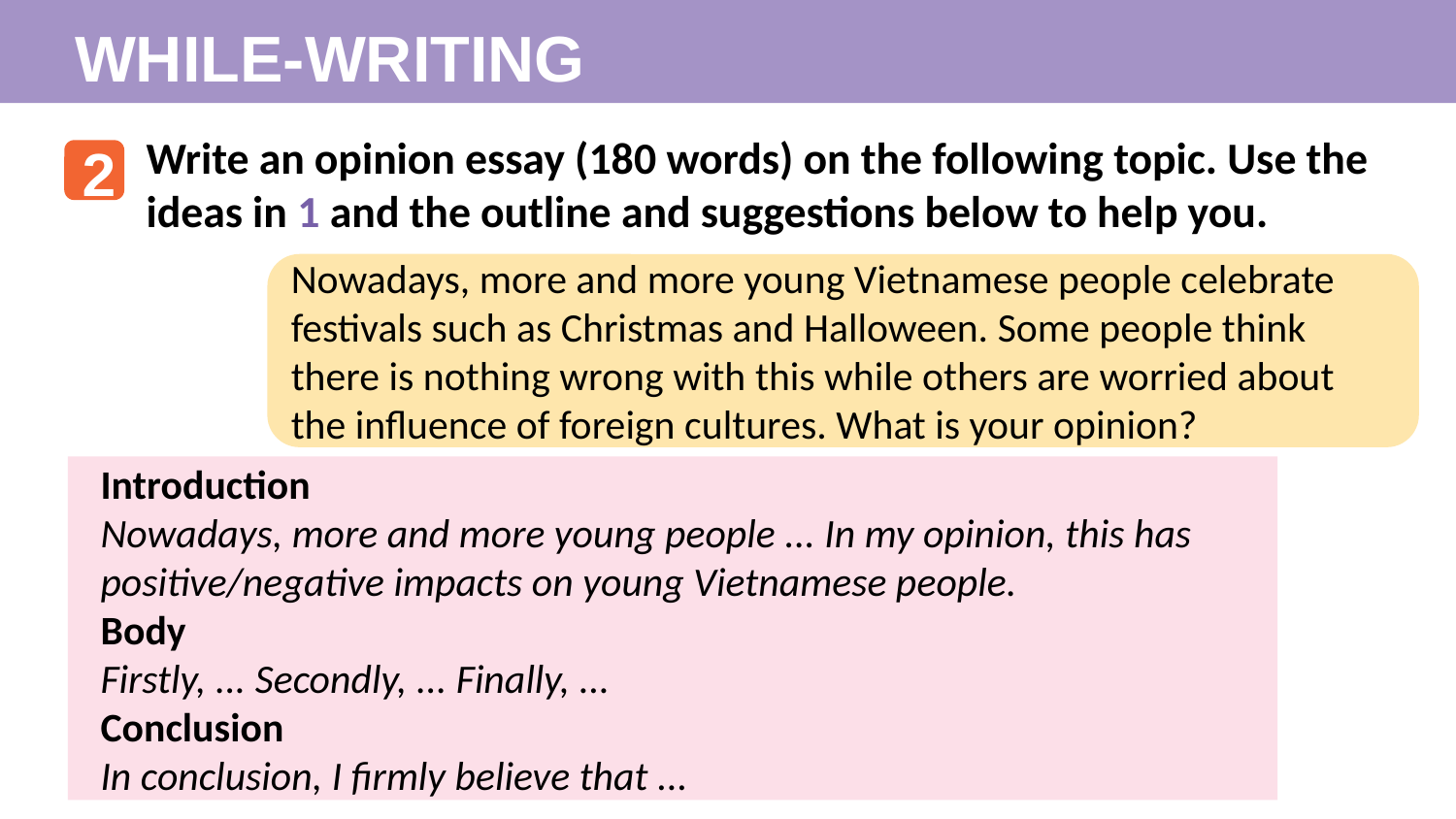

WHILE-WRITING
Write an opinion essay (180 words) on the following topic. Use the ideas in 1 and the outline and suggestions below to help you.
2

Nowadays, more and more young Vietnamese people celebrate festivals such as Christmas and Halloween. Some people think there is nothing wrong with this while others are worried about the influence of foreign cultures. What is your opinion?
Introduction
Nowadays, more and more young people ... In my opinion, this has positive/negative impacts on young Vietnamese people.
Body
Firstly, ... Secondly, ... Finally, ...
Conclusion
In conclusion, I firmly believe that ...